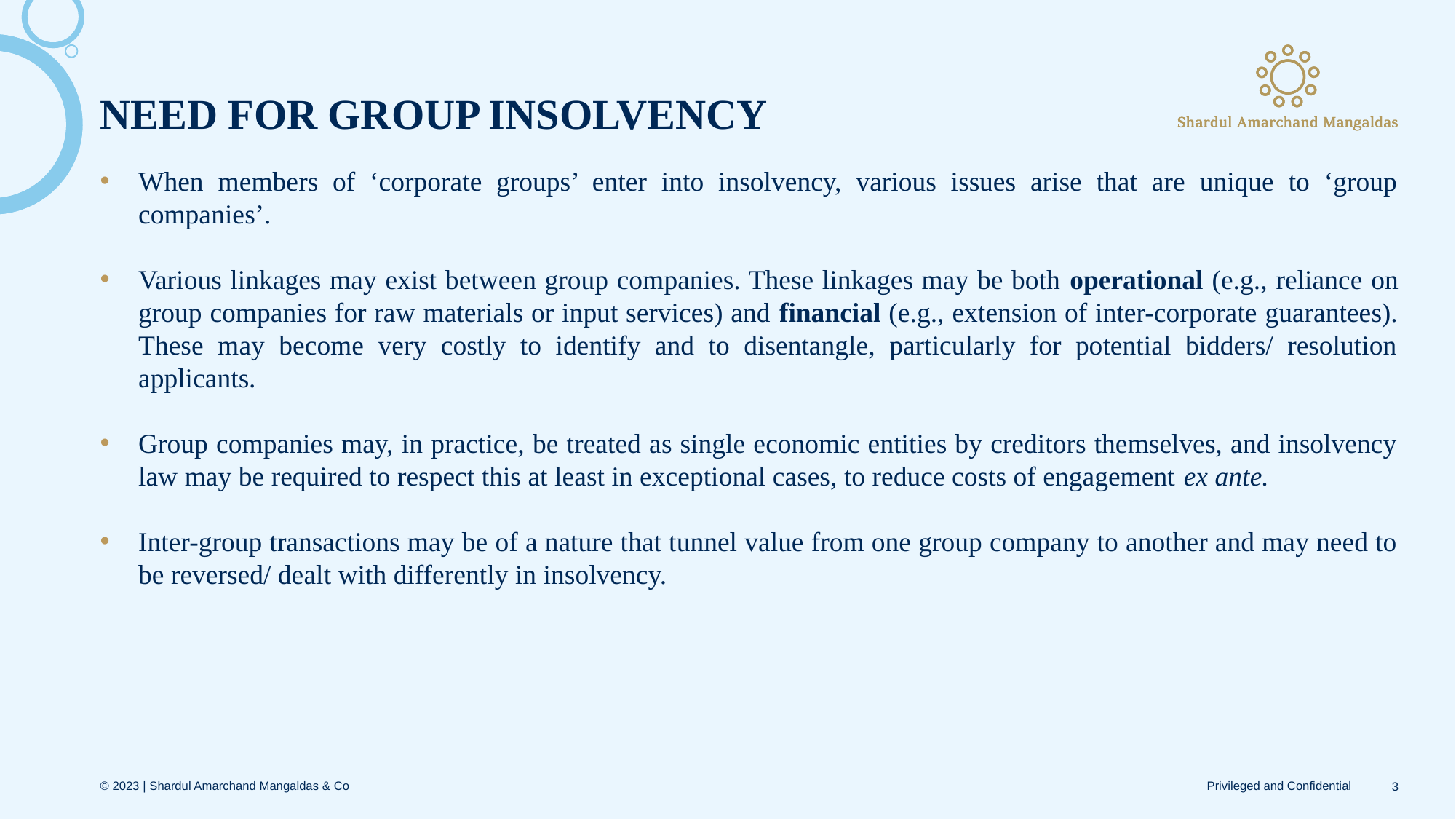

# NEED FOR GROUP INSOLVENCY
When members of ‘corporate groups’ enter into insolvency, various issues arise that are unique to ‘group companies’.

Various linkages may exist between group companies. These linkages may be both operational (e.g., reliance on group companies for raw materials or input services) and financial (e.g., extension of inter-corporate guarantees). These may become very costly to identify and to disentangle, particularly for potential bidders/ resolution applicants.

Group companies may, in practice, be treated as single economic entities by creditors themselves, and insolvency law may be required to respect this at least in exceptional cases, to reduce costs of engagement ex ante.

Inter-group transactions may be of a nature that tunnel value from one group company to another and may need to be reversed/ dealt with differently in insolvency.

3